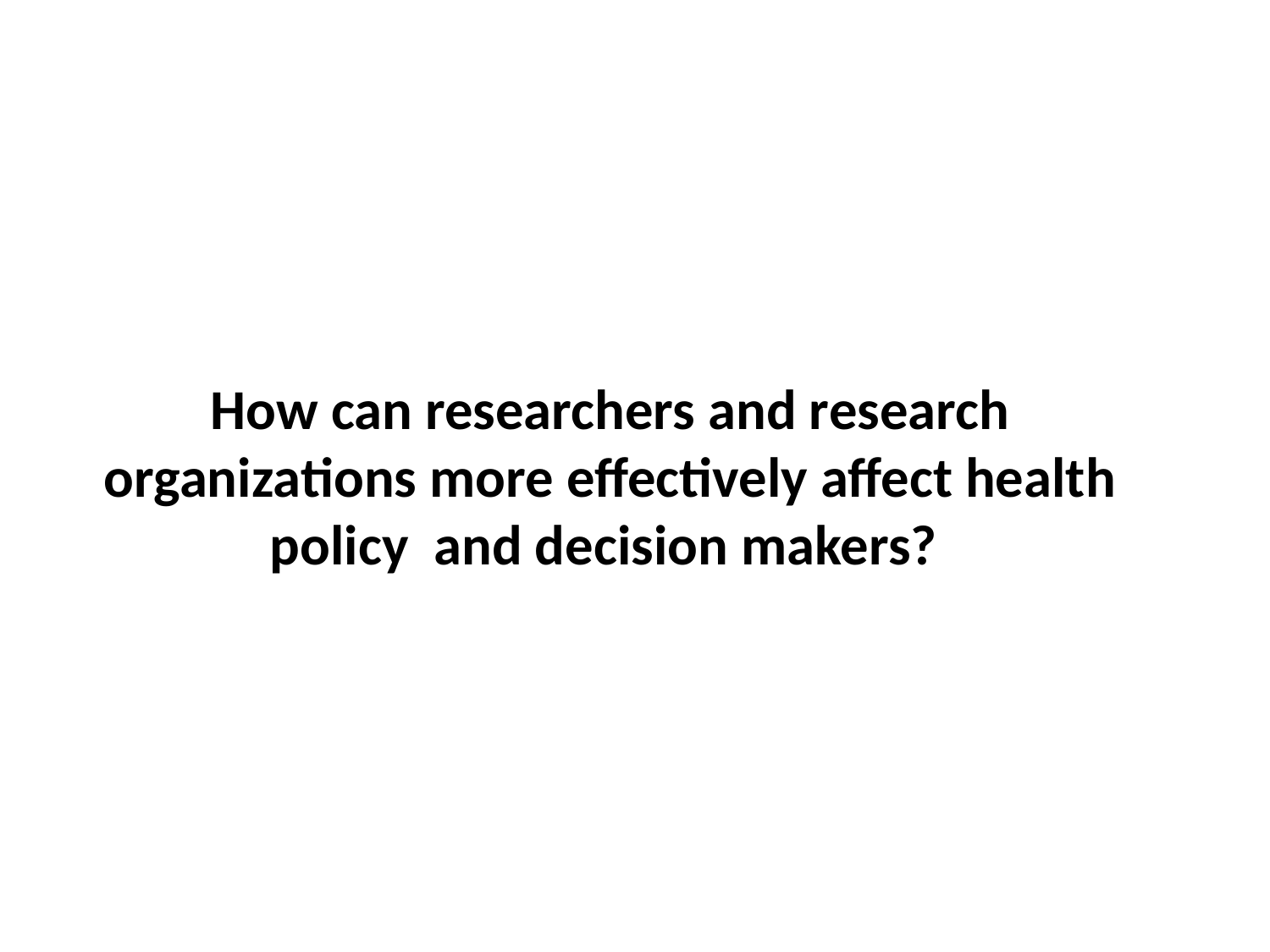

How can researchers and research organizations more effectively affect health policy  and decision makers?